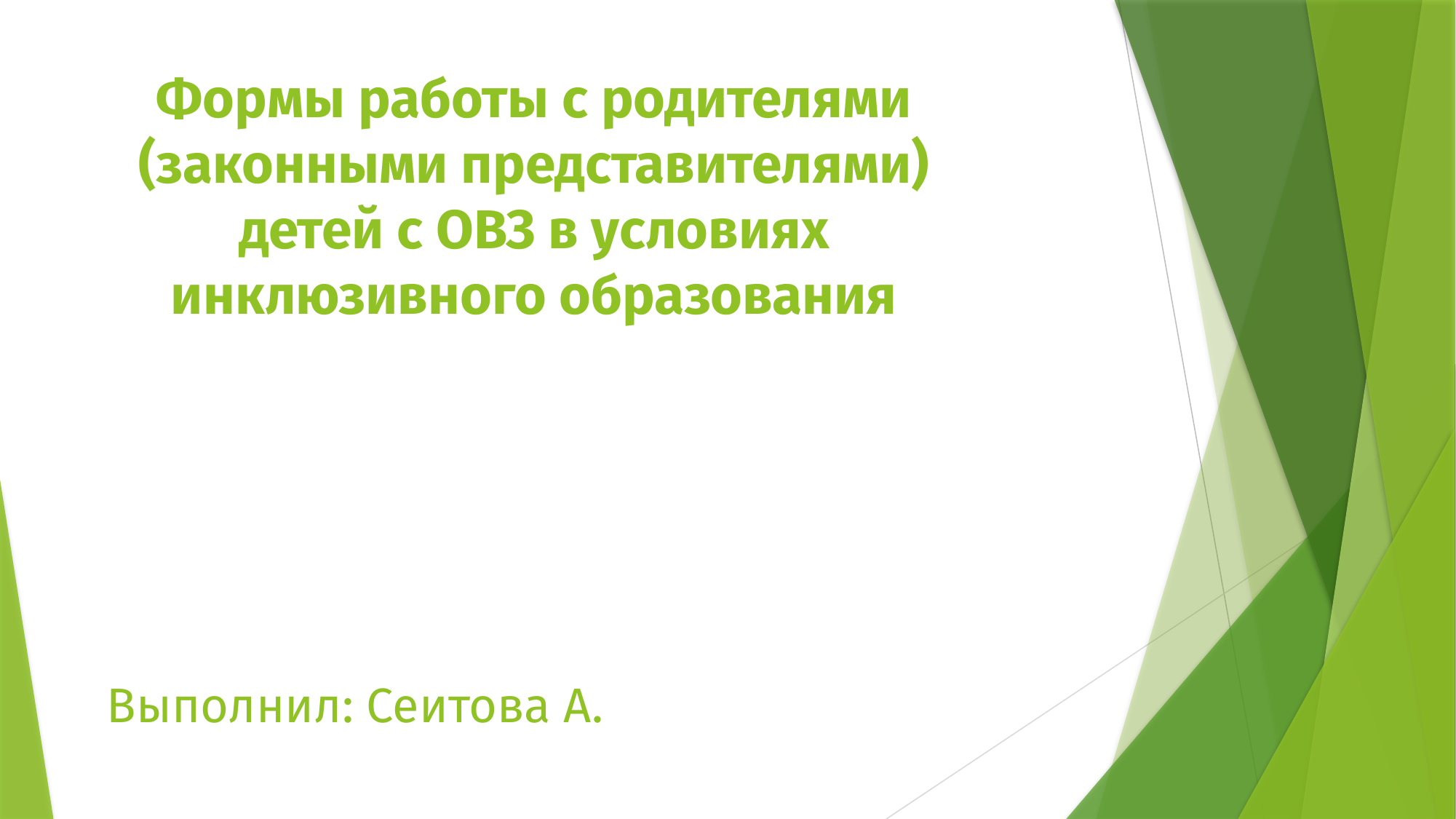

Формы работы с родителями (законными представителями) детей с ОВЗ в условиях инклюзивного образования

Выполнил: Сеитова А.